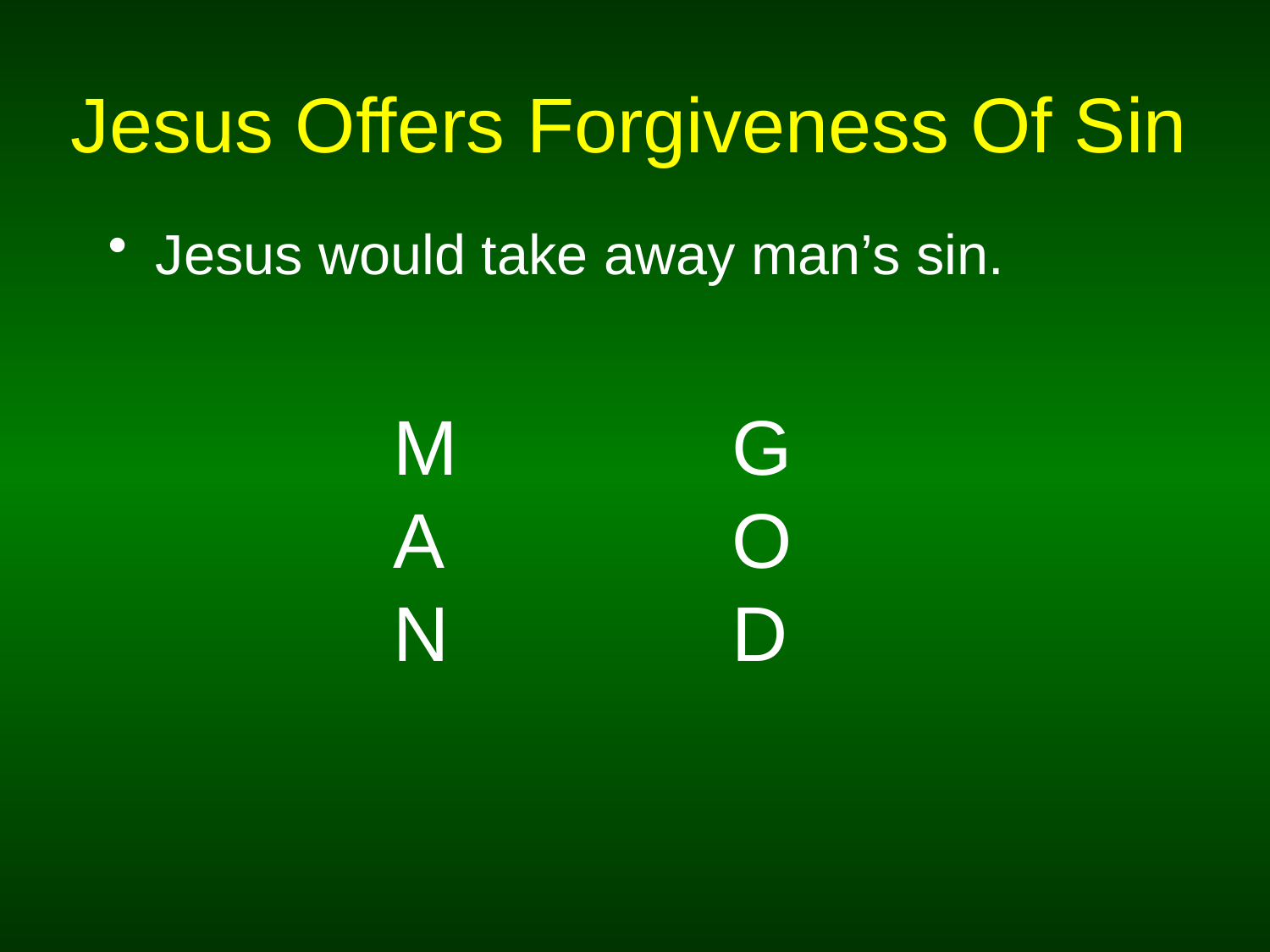

# Jesus Offers Forgiveness Of Sin
Jesus would take away man’s sin.
M
A
N
G
O
D